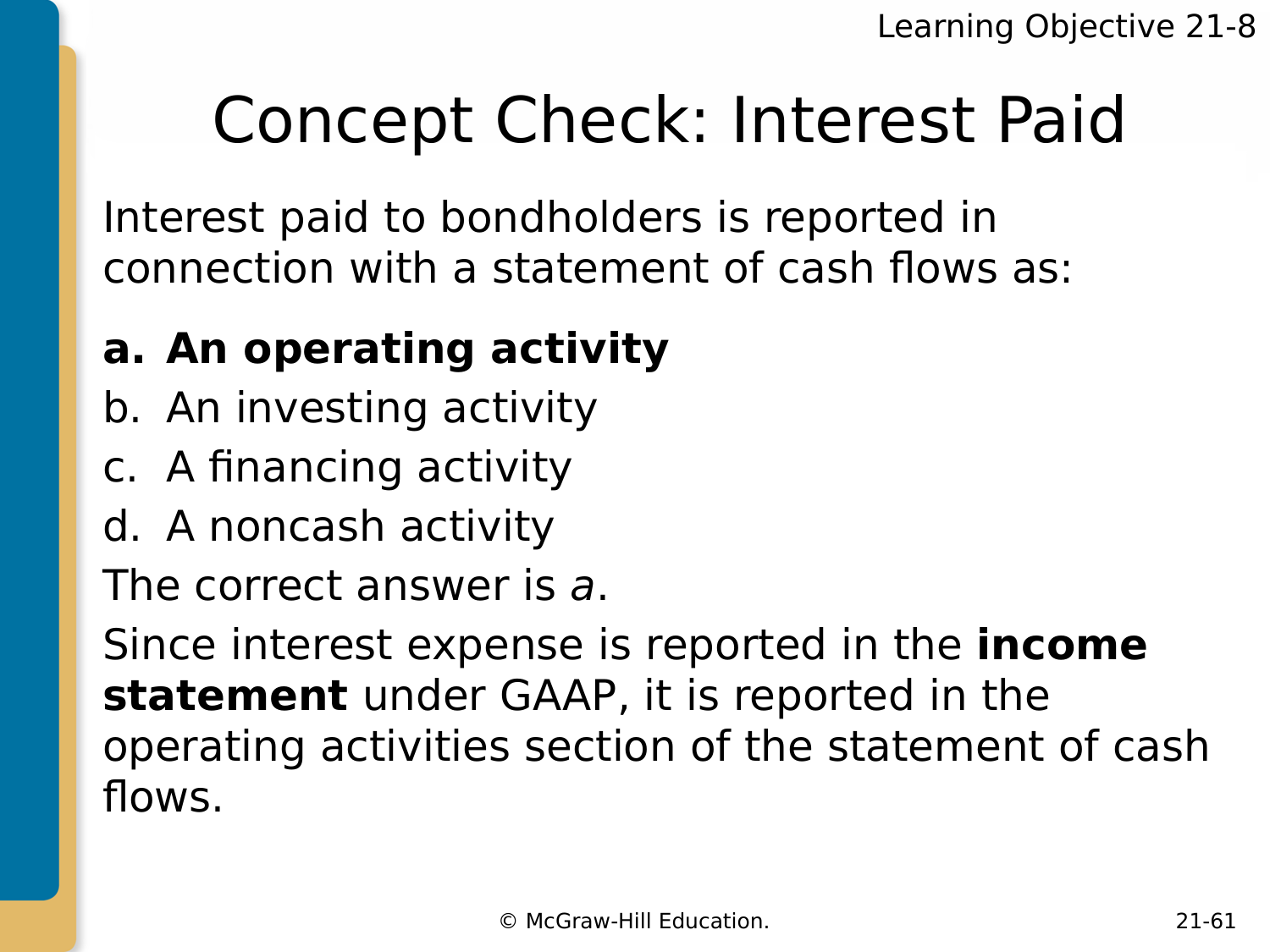

Learning Objective 21-8
# Concept Check: Interest Paid
Interest paid to bondholders is reported in connection with a statement of cash flows as:
An operating activity
An investing activity
A financing activity
A noncash activity
The correct answer is a.
Since interest expense is reported in the income statement under GAAP, it is reported in the operating activities section of the statement of cash flows.